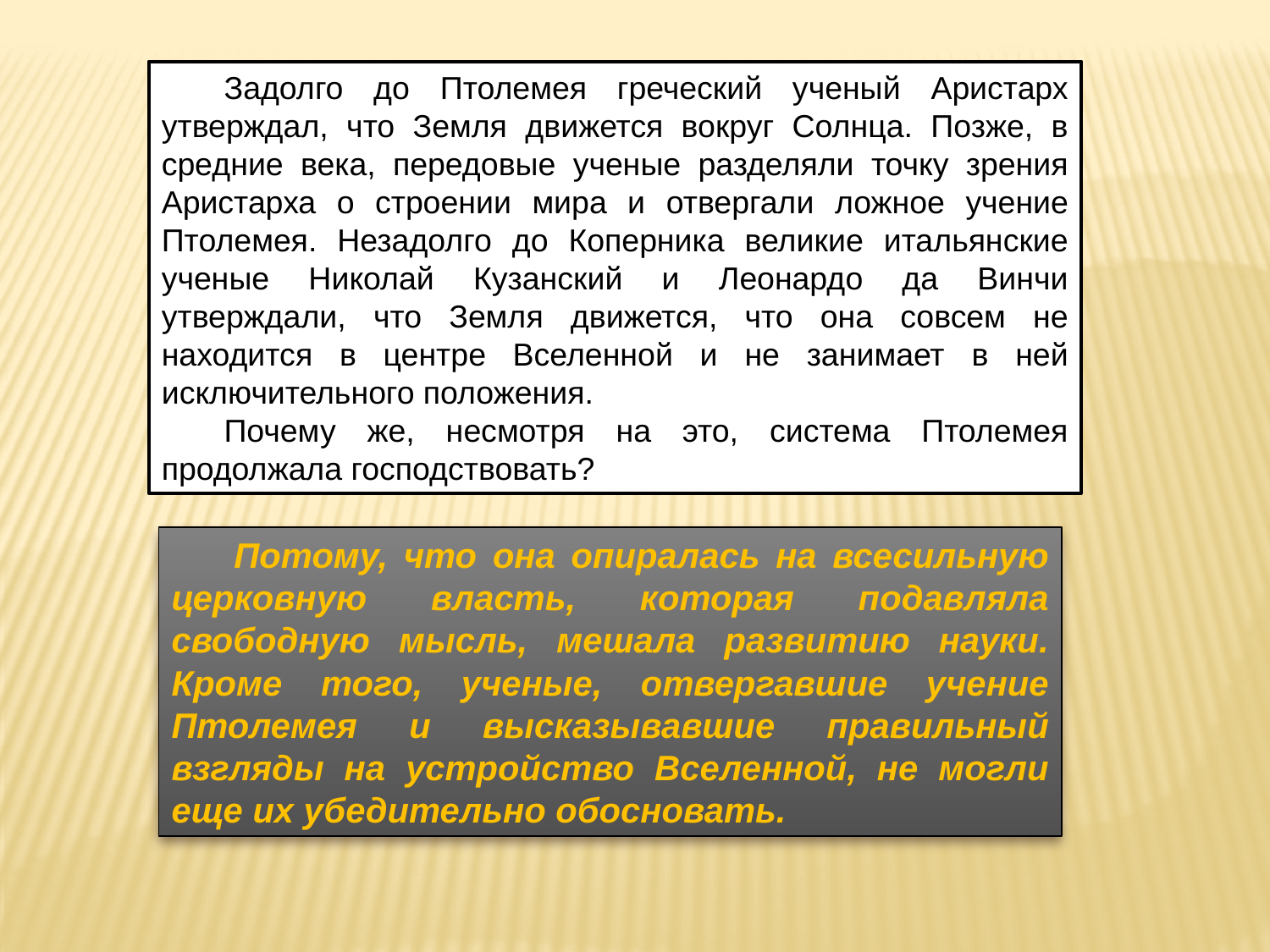

Задолго до Птолемея греческий ученый Аристарх утверждал, что Земля движется вокруг Солнца. Позже, в средние века, передовые ученые разделяли точку зрения Аристарха о строении мира и отвергали ложное учение Птолемея. Незадолго до Коперника великие итальянские ученые Николай Кузанский и Леонардо да Винчи утверждали, что Земля движется, что она совсем не находится в центре Вселенной и не занимает в ней исключительного положения.
Почему же, несмотря на это, система Птолемея продолжала господствовать?
Потому, что она опиралась на всесильную церковную власть, которая подавляла свободную мысль, мешала развитию науки. Кроме того, ученые, отвергавшие учение Птолемея и высказывавшие правильный взгляды на устройство Вселенной, не могли еще их убедительно обосновать.